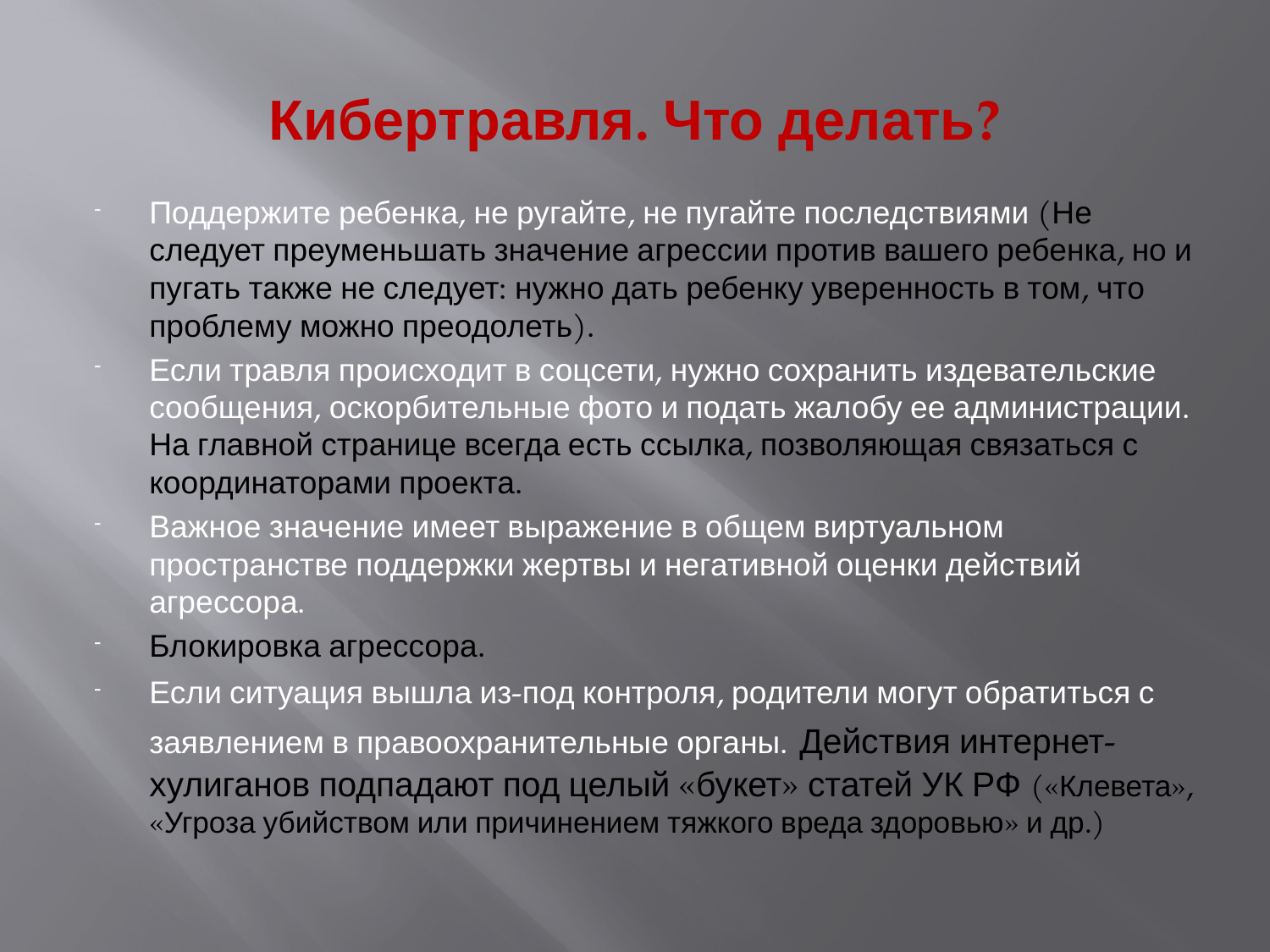

# Кибертравля. Что делать?
Поддержите ребенка, не ругайте, не пугайте последствиями (Не следует преуменьшать значение агрессии против вашего ребенка, но и пугать также не следует: нужно дать ребенку уверенность в том, что проблему можно преодолеть).
Если травля происходит в соцсети, нужно сохранить издевательские сообщения, оскорбительные фото и подать жалобу ее администрации. На главной странице всегда есть ссылка, позволяющая связаться с координаторами проекта.
Важное значение имеет выражение в общем виртуальном пространстве поддержки жертвы и негативной оценки действий агрессора.
Блокировка агрессора.
Если ситуация вышла из-под контроля, родители могут обратиться с заявлением в правоохранительные органы. Действия интернет-хулиганов подпадают под целый «букет» статей УК РФ («Клевета», «Угроза убийством или причинением тяжкого вреда здоровью» и др.)